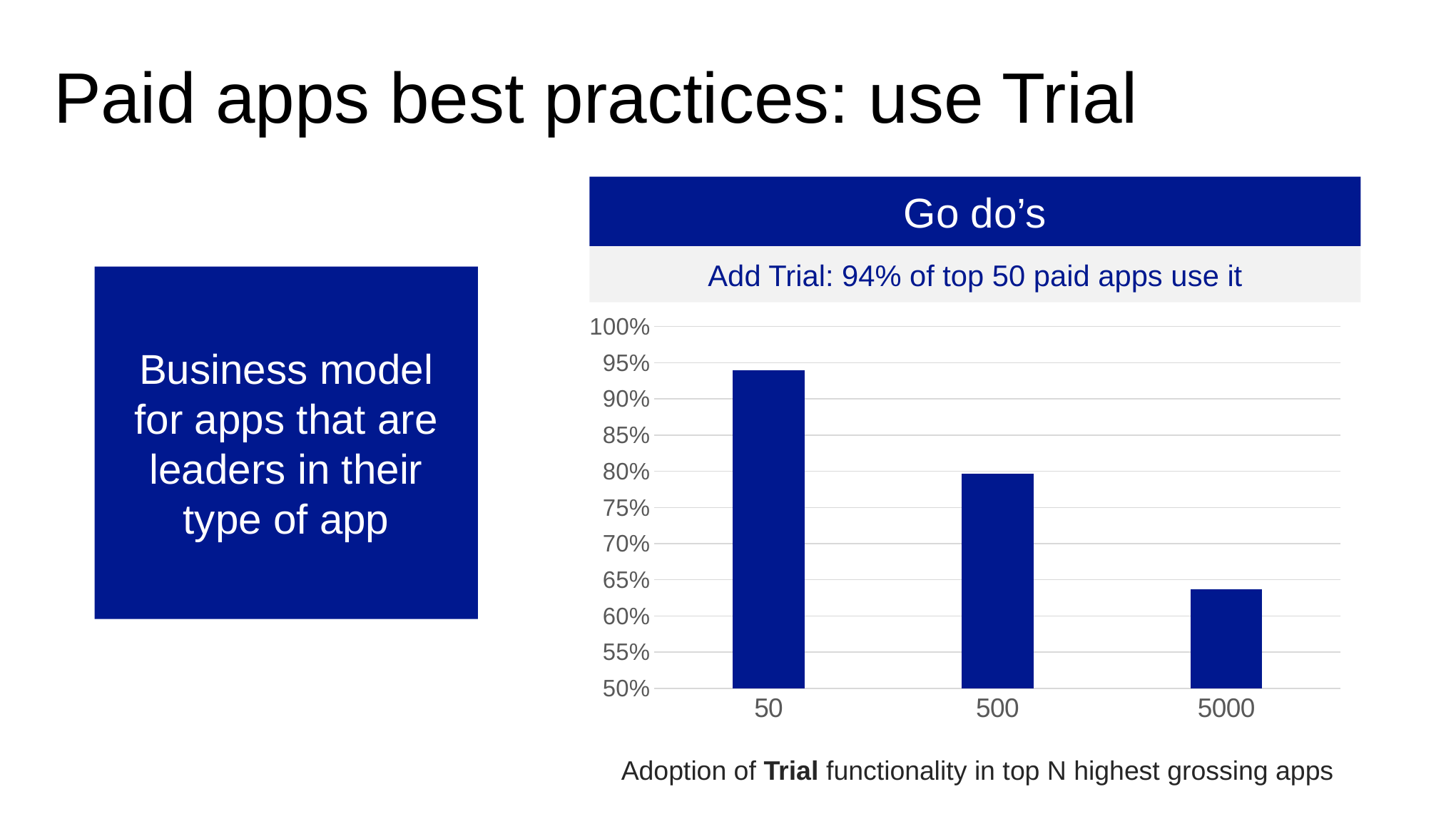

# Paid apps best practices: use Trial
Go do’s
Add Trial: 94% of top 50 paid apps use it
Business model for apps that are leaders in their type of app

### Chart

| Category | With Trial |
|---|---|
| 50 | 0.94 |
| 500 | 0.7966666666666666 |
| 5000 | 0.6365 |
Adoption of Trial functionality in top N highest grossing apps